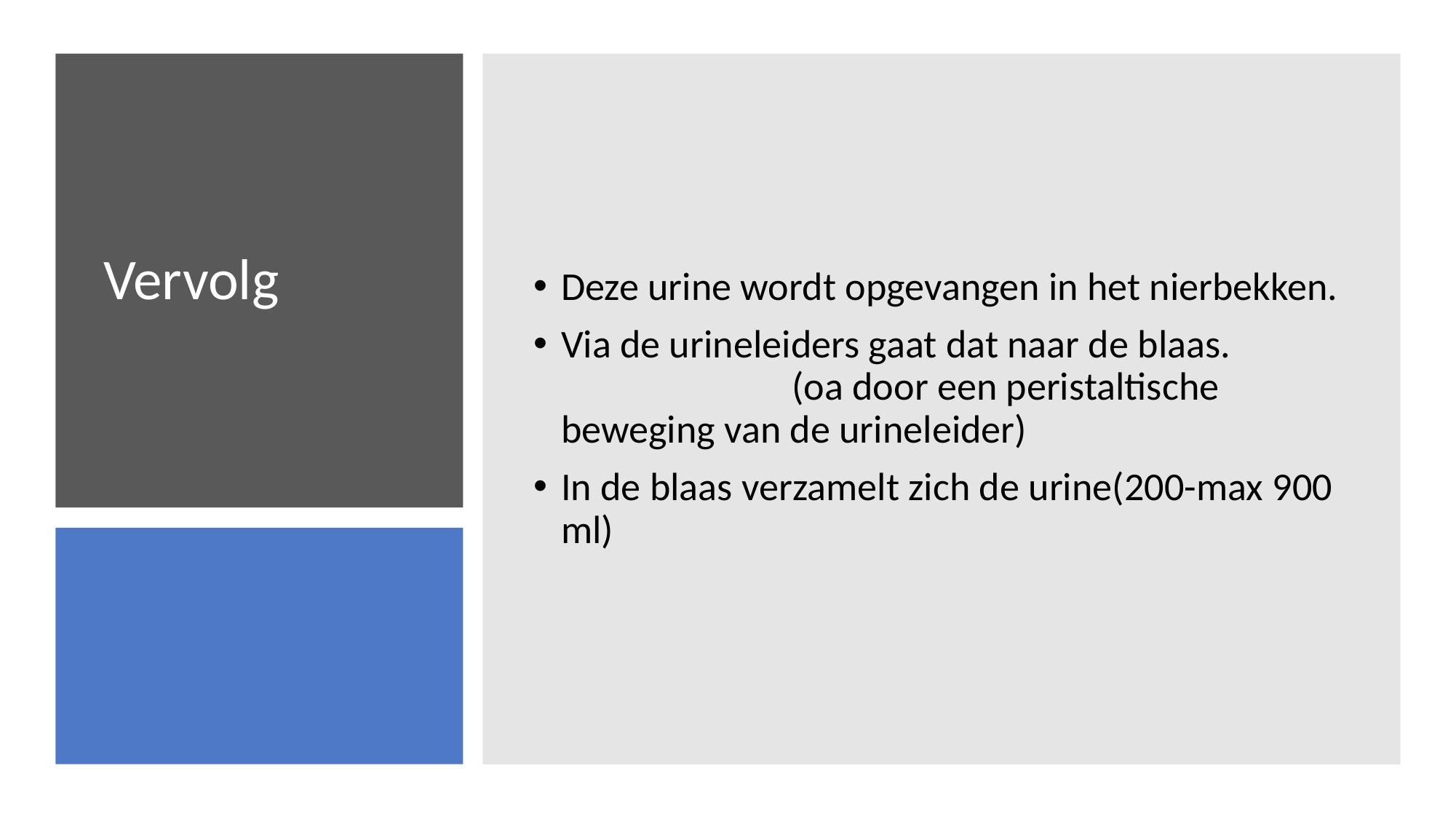

Deze urine wordt opgevangen in het nierbekken.
Via de urineleiders gaat dat naar de blaas.                                        (oa door een peristaltische beweging van de urineleider)
In de blaas verzamelt zich de urine(200-max 900 ml)
Vervolg